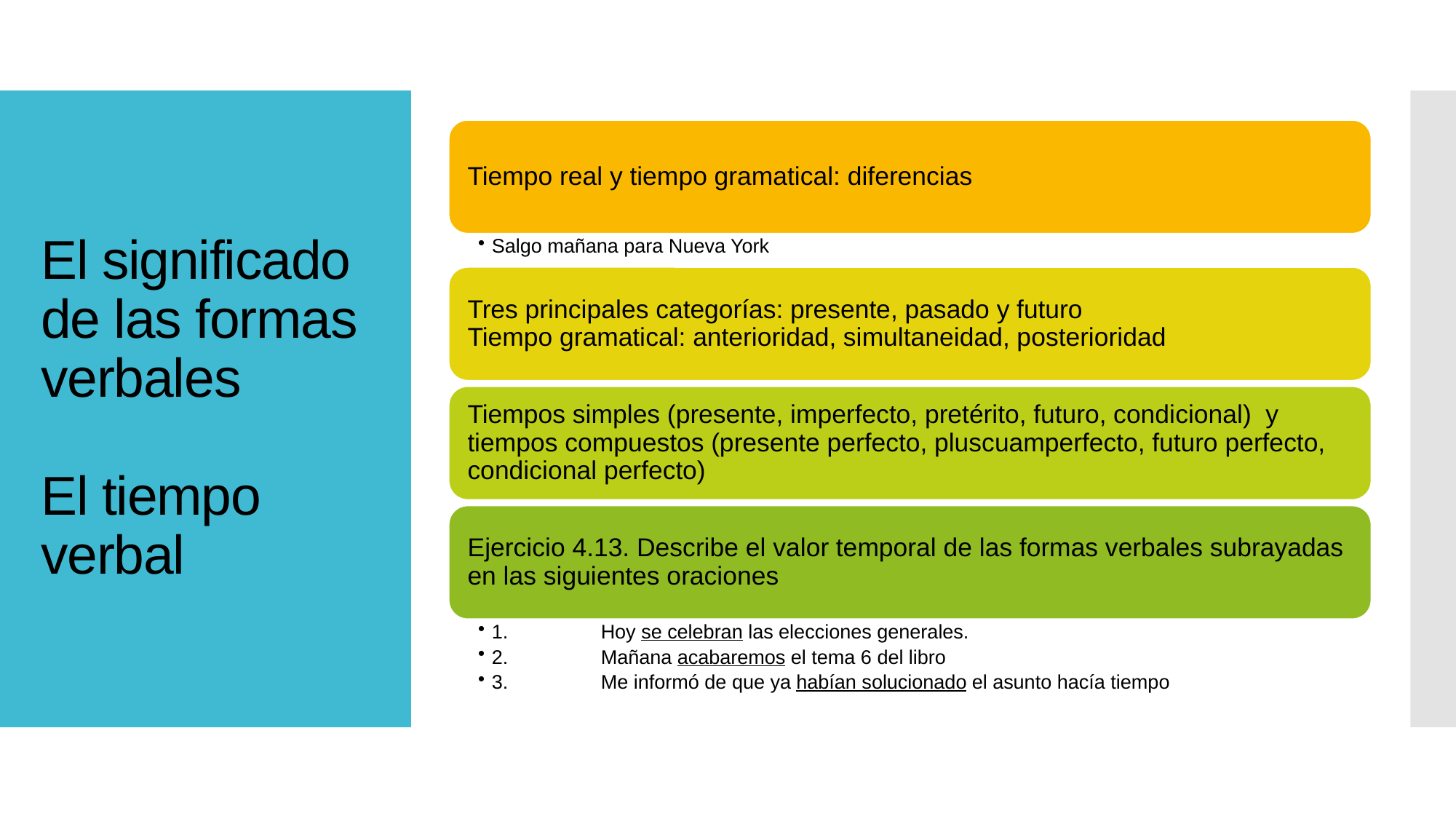

Tiempo real y tiempo gramatical: diferencias
Salgo mañana para Nueva York
Tres principales categorías: presente, pasado y futuro
Tiempo gramatical: anterioridad, simultaneidad, posterioridad
Tiempos simples (presente, imperfecto, pretérito, futuro, condicional)  y tiempos compuestos (presente perfecto, pluscuamperfecto, futuro perfecto, condicional perfecto)
Ejercicio 4.13. Describe el valor temporal de las formas verbales subrayadas en las siguientes oraciones
1.	Hoy se celebran las elecciones generales.
2.	Mañana acabaremos el tema 6 del libro
3.	Me informó de que ya habían solucionado el asunto hacía tiempo
# El significado de las formas verbales El tiempo verbal